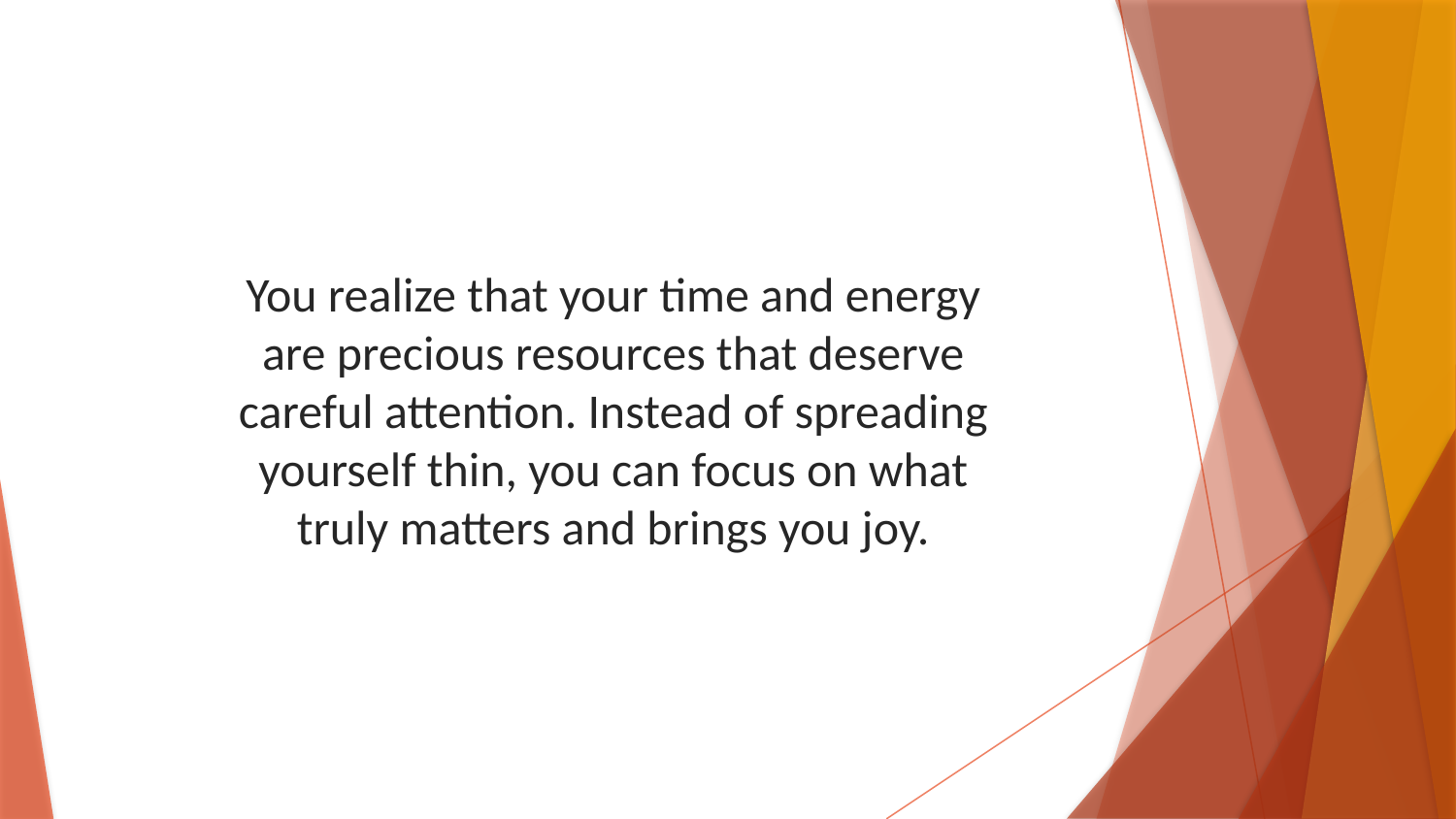

You realize that your time and energy are precious resources that deserve careful attention. Instead of spreading yourself thin, you can focus on what truly matters and brings you joy.